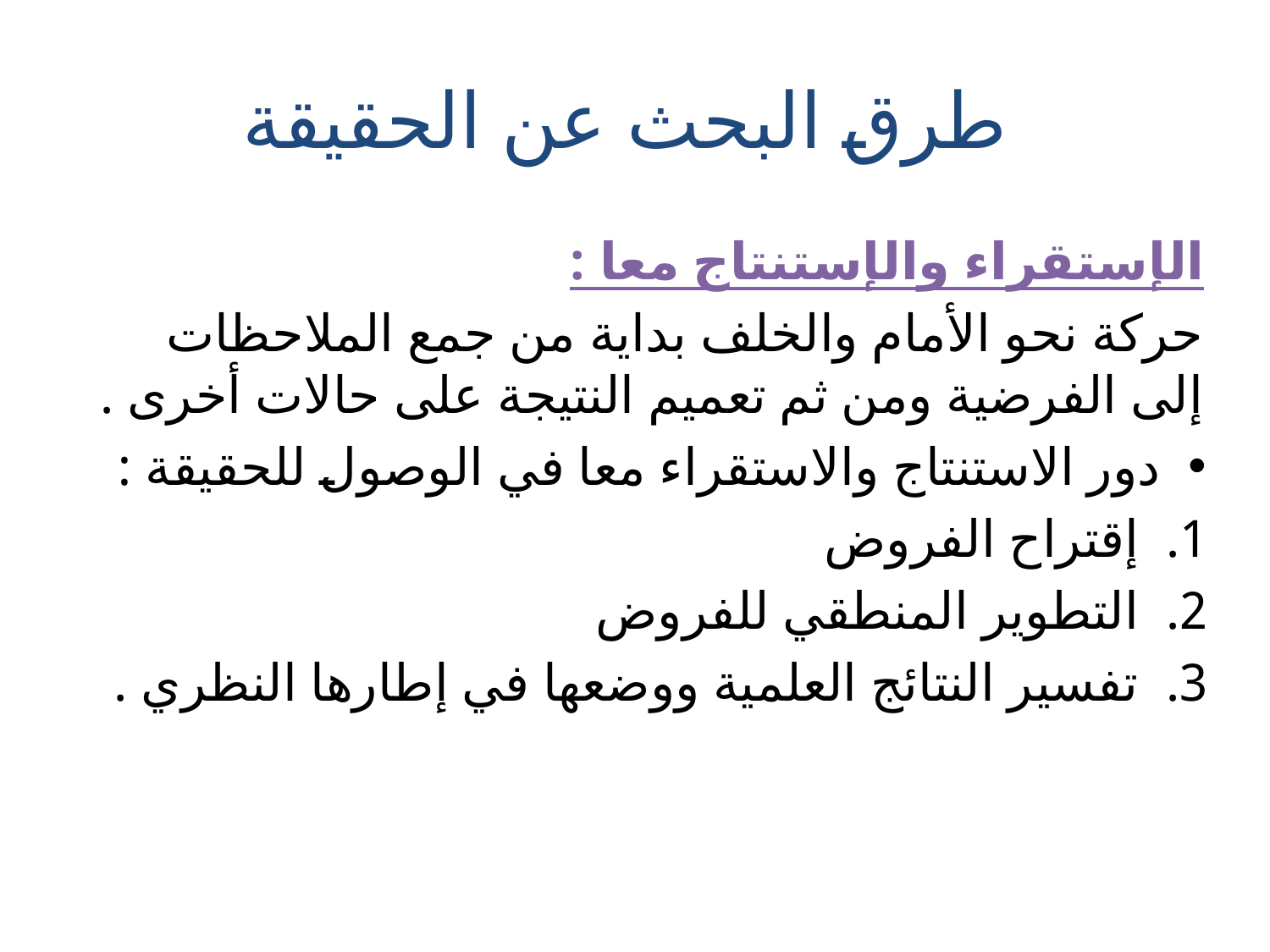

# طرق البحث عن الحقيقة
الإستقراء والإستنتاج معا :
حركة نحو الأمام والخلف بداية من جمع الملاحظات إلى الفرضية ومن ثم تعميم النتيجة على حالات أخرى .
دور الاستنتاج والاستقراء معا في الوصول للحقيقة :
إقتراح الفروض
التطوير المنطقي للفروض
تفسير النتائج العلمية ووضعها في إطارها النظري .